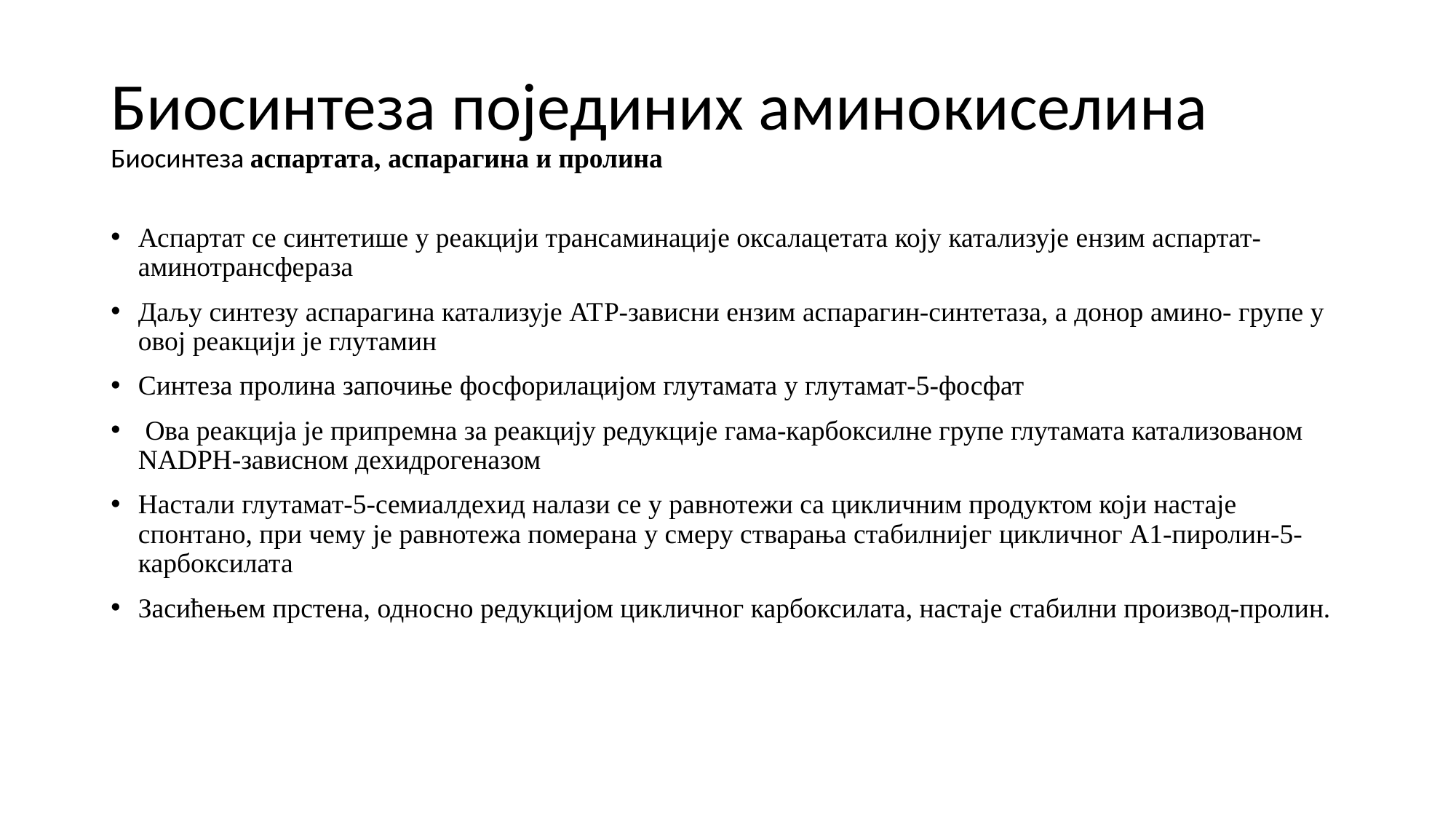

# Биосинтеза појединих аминокиселина Биосинтеза аспартата, аспарагина и пролина
Аспартат се синтетише у реакцији трансаминације оксалацетата коју катализује ензим аспартат-аминотрансфераза
Даљу синтезу аспарагина катализује АТP-зависни ензим аспарагин-синтетаза, а донор амино- групе у овој реакцији је глутамин
Синтеза пролина започиње фосфорилацијом глутамата у глутамат-5-фосфат
 Ова реакција је припремна за реакцију редукције гама-карбоксилне групе глутамата катализованом NADPH-зависном дехидрогеназом
Настали глутамат-5-семиалдехид налази се у равнотежи са цикличним продуктом који настаје спонтано, при чему је равнотежа померана у смеру стварања стабилнијег цикличног А1-пиролин-5-карбоксилата
Засићењем прстена, односно редукцијом цикличног карбоксилата, настаје стабилни производ-пролин.